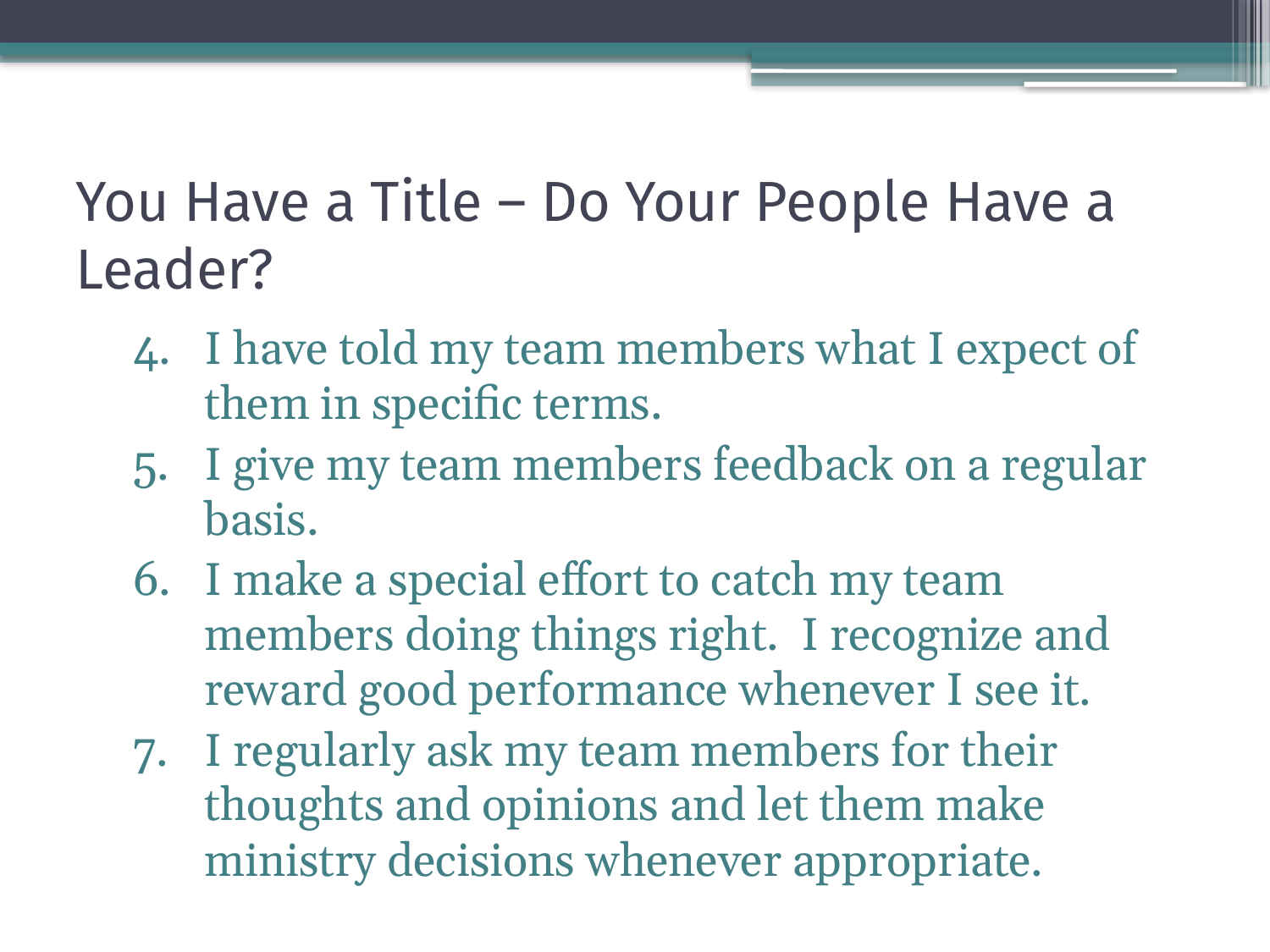

# You Have a Title – Do Your People Have a Leader?
I have told my team members what I expect of them in specific terms.
I give my team members feedback on a regular basis.
I make a special effort to catch my team members doing things right.  I recognize and reward good performance whenever I see it.
I regularly ask my team members for their thoughts and opinions and let them make ministry decisions whenever appropriate.